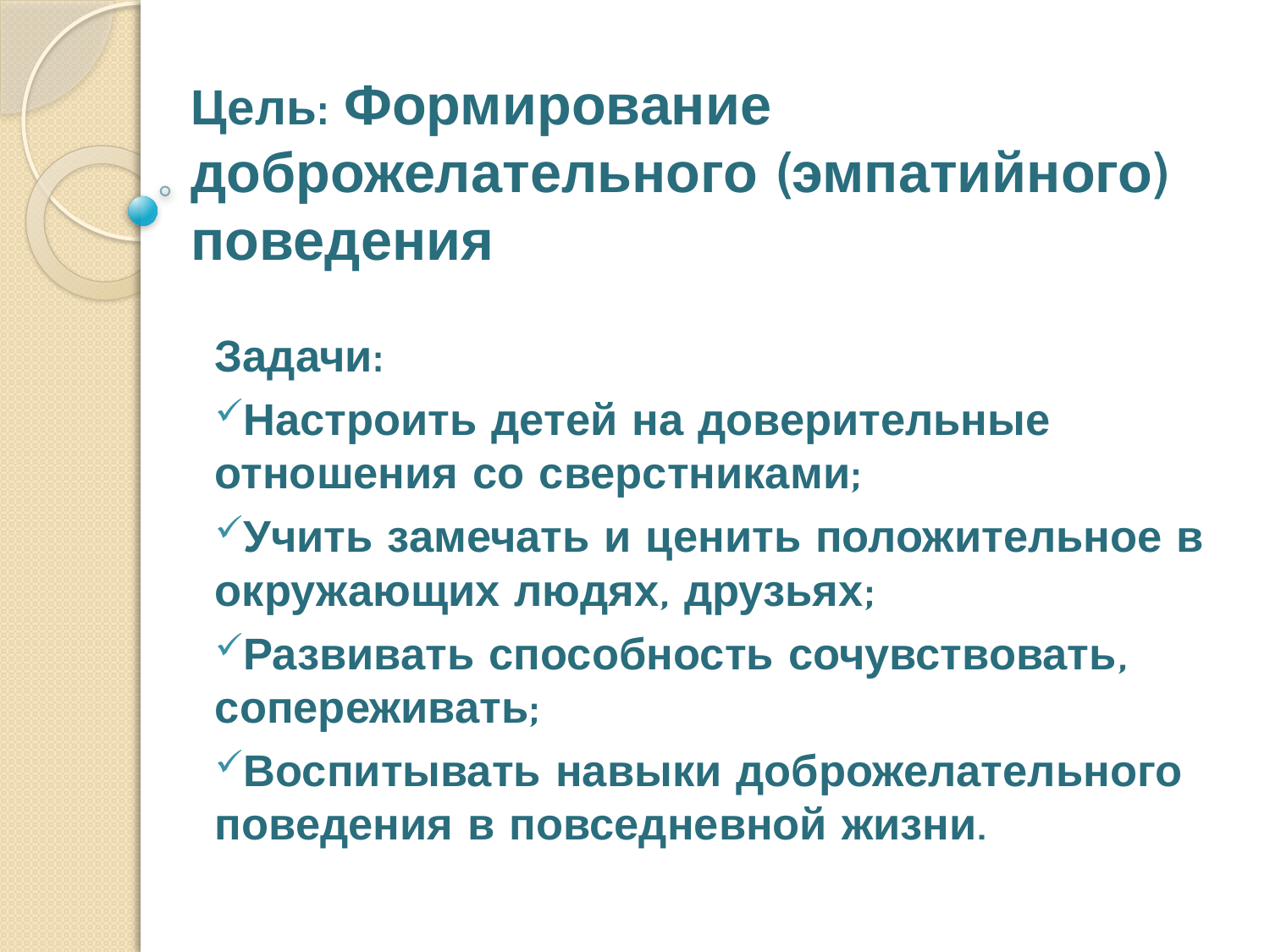

# Цель: Формирование доброжелательного (эмпатийного) поведения
Задачи:
Настроить детей на доверительные отношения со сверстниками;
Учить замечать и ценить положительное в окружающих людях, друзьях;
Развивать способность сочувствовать, сопереживать;
Воспитывать навыки доброжелательного поведения в повседневной жизни.